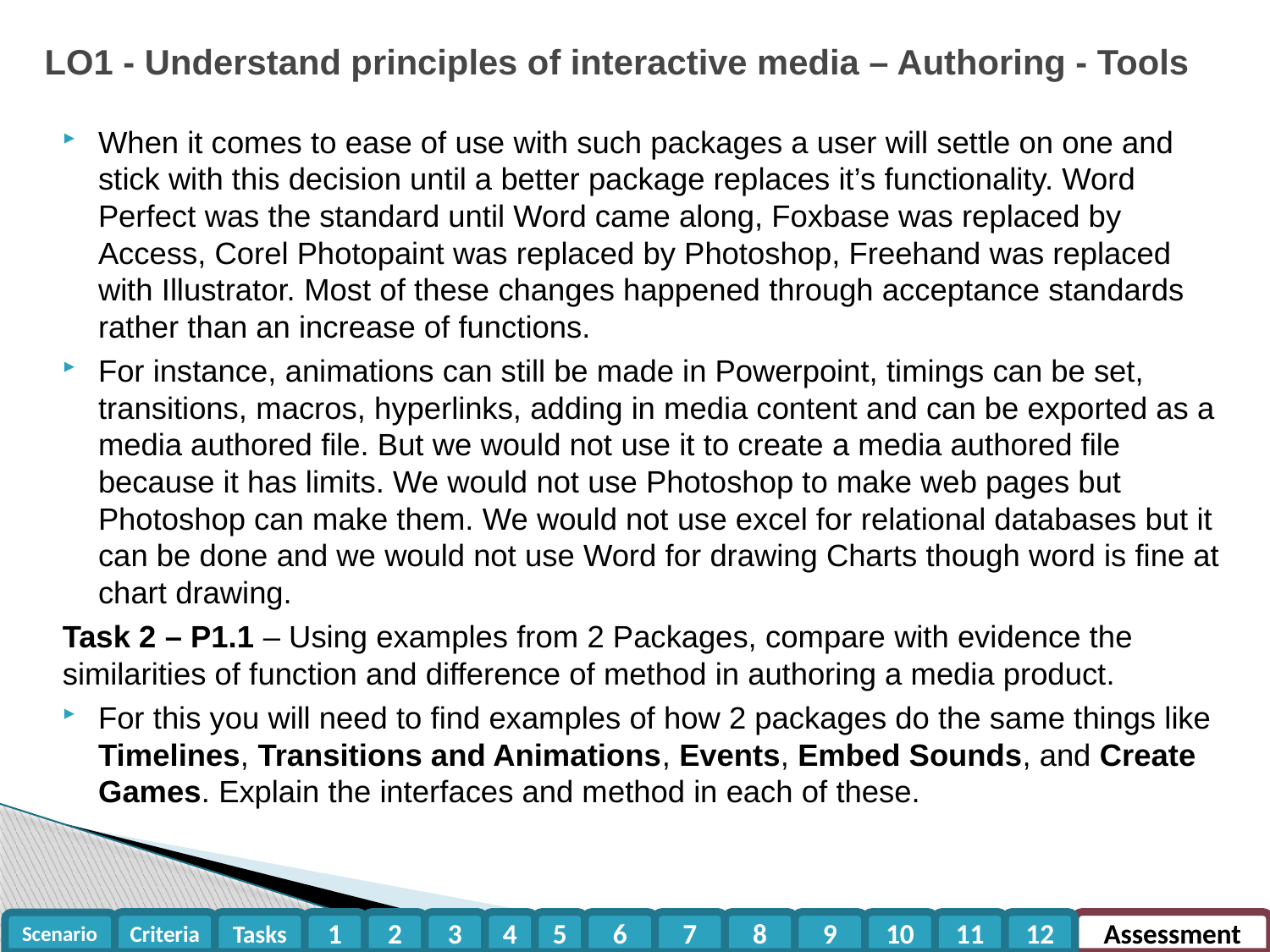

# LO1 - Understand principles of interactive media – Authoring - Tools
When it comes to ease of use with such packages a user will settle on one and stick with this decision until a better package replaces it’s functionality. Word Perfect was the standard until Word came along, Foxbase was replaced by Access, Corel Photopaint was replaced by Photoshop, Freehand was replaced with Illustrator. Most of these changes happened through acceptance standards rather than an increase of functions.
For instance, animations can still be made in Powerpoint, timings can be set, transitions, macros, hyperlinks, adding in media content and can be exported as a media authored file. But we would not use it to create a media authored file because it has limits. We would not use Photoshop to make web pages but Photoshop can make them. We would not use excel for relational databases but it can be done and we would not use Word for drawing Charts though word is fine at chart drawing.
Task 2 – P1.1 – Using examples from 2 Packages, compare with evidence the similarities of function and difference of method in authoring a media product.
For this you will need to find examples of how 2 packages do the same things like Timelines, Transitions and Animations, Events, Embed Sounds, and Create Games. Explain the interfaces and method in each of these.